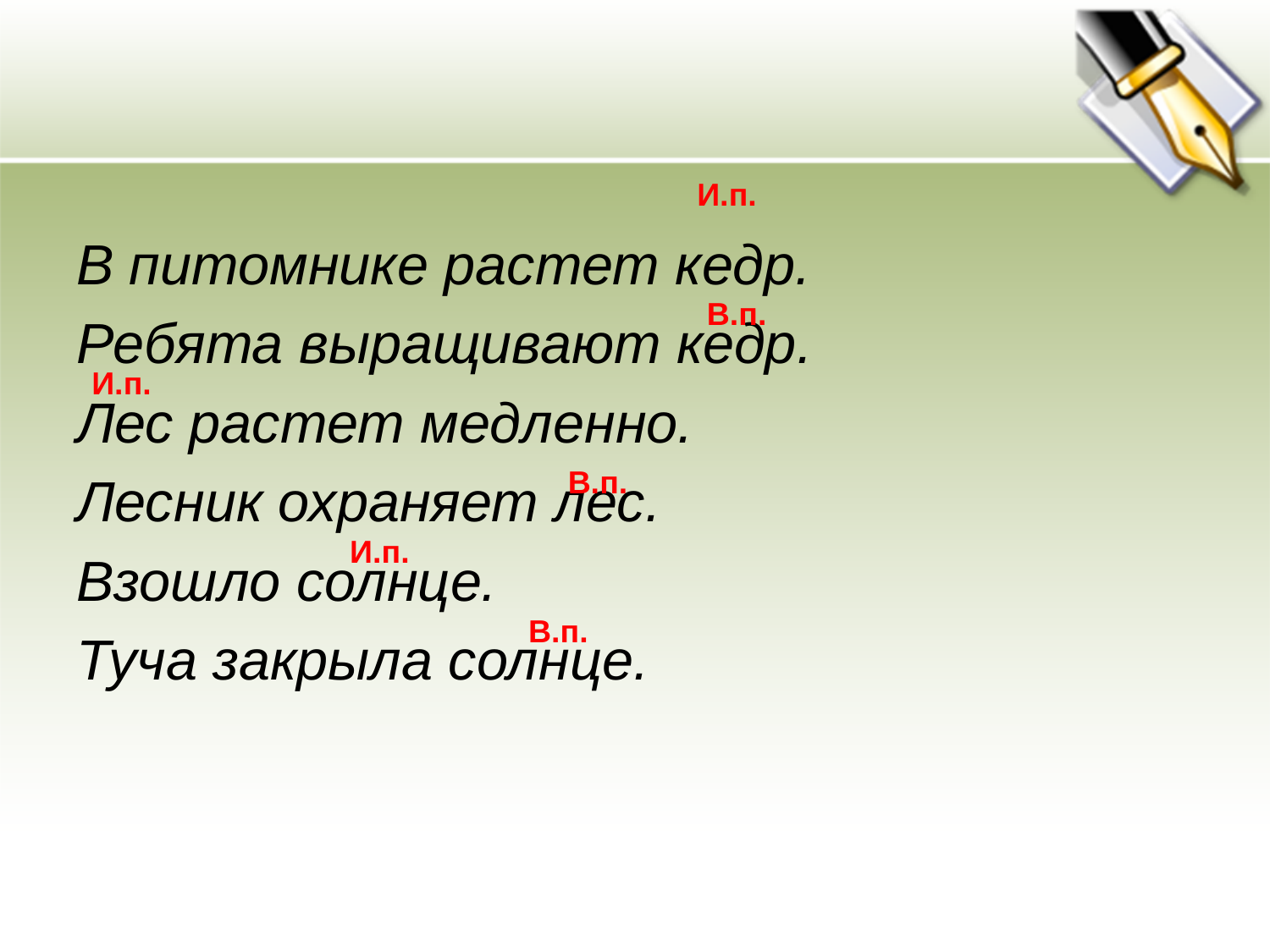

#
И.п.
В питомнике растет кедр.
Ребята выращивают кедр.
Лес растет медленно.
Лесник охраняет лес.
Взошло солнце.
Туча закрыла солнце.
В.п.
И.п.
В.п.
И.п.
В.п.